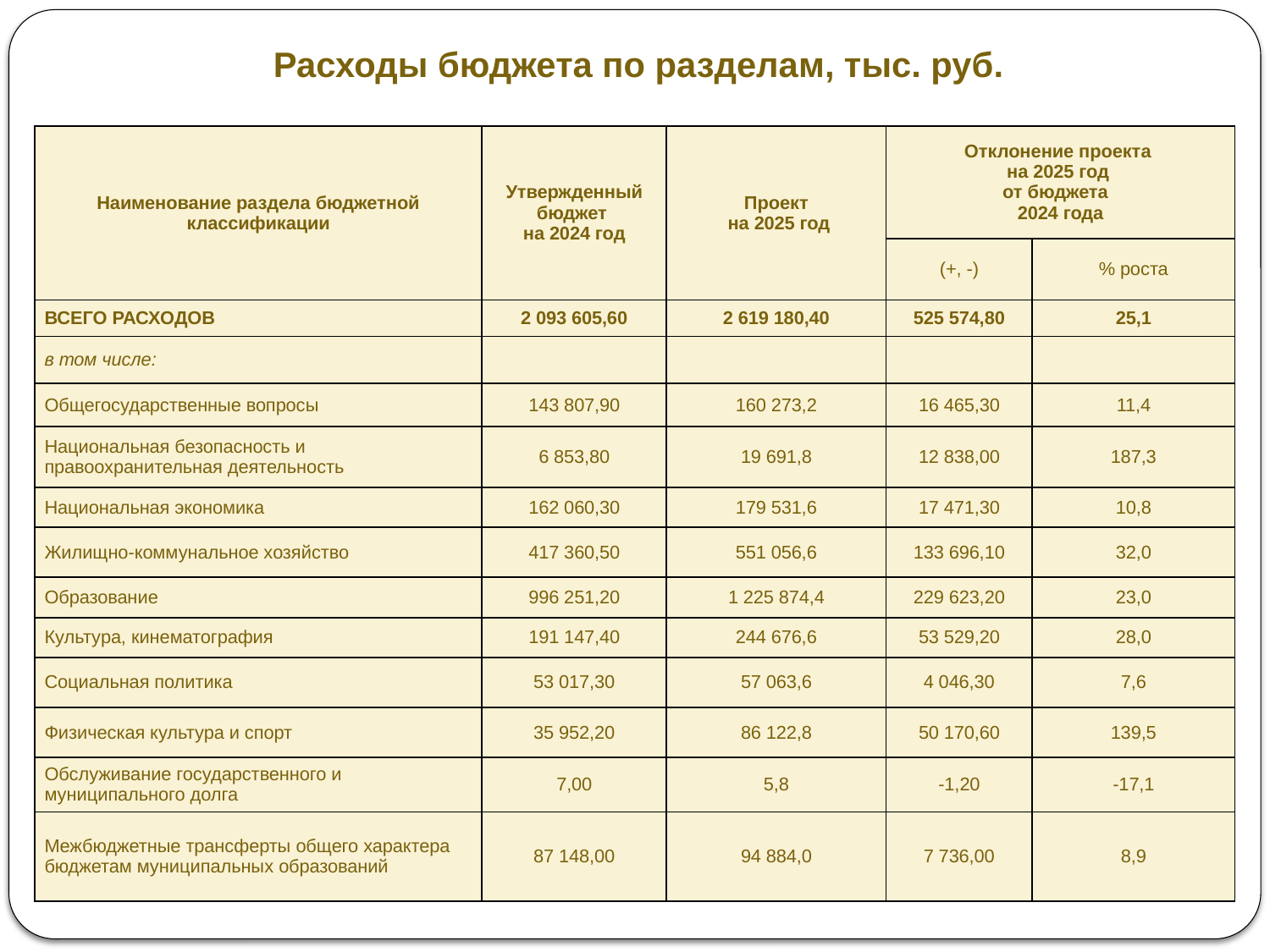

Расходы бюджета по разделам, тыс. руб.
| Наименование раздела бюджетной классификации | Утвержденный бюджет на 2024 год | Проект на 2025 год | Отклонение проекта на 2025 год от бюджета 2024 года |  |
| --- | --- | --- | --- | --- |
|  |  |  | (+, -) | % роста |
| ВСЕГО РАСХОДОВ | 2 093 605,60 | 2 619 180,40 | 525 574,80 | 25,1 |
| в том числе: |  |  |  |  |
| Общегосударственные вопросы | 143 807,90 | 160 273,2 | 16 465,30 | 11,4 |
| Национальная безопасность и правоохранительная деятельность | 6 853,80 | 19 691,8 | 12 838,00 | 187,3 |
| Национальная экономика | 162 060,30 | 179 531,6 | 17 471,30 | 10,8 |
| Жилищно-коммунальное хозяйство | 417 360,50 | 551 056,6 | 133 696,10 | 32,0 |
| Образование | 996 251,20 | 1 225 874,4 | 229 623,20 | 23,0 |
| Культура, кинематография | 191 147,40 | 244 676,6 | 53 529,20 | 28,0 |
| Социальная политика | 53 017,30 | 57 063,6 | 4 046,30 | 7,6 |
| Физическая культура и спорт | 35 952,20 | 86 122,8 | 50 170,60 | 139,5 |
| Обслуживание государственного и муниципального долга | 7,00 | 5,8 | -1,20 | -17,1 |
| Межбюджетные трансферты общего характера бюджетам муниципальных образований | 87 148,00 | 94 884,0 | 7 736,00 | 8,9 |